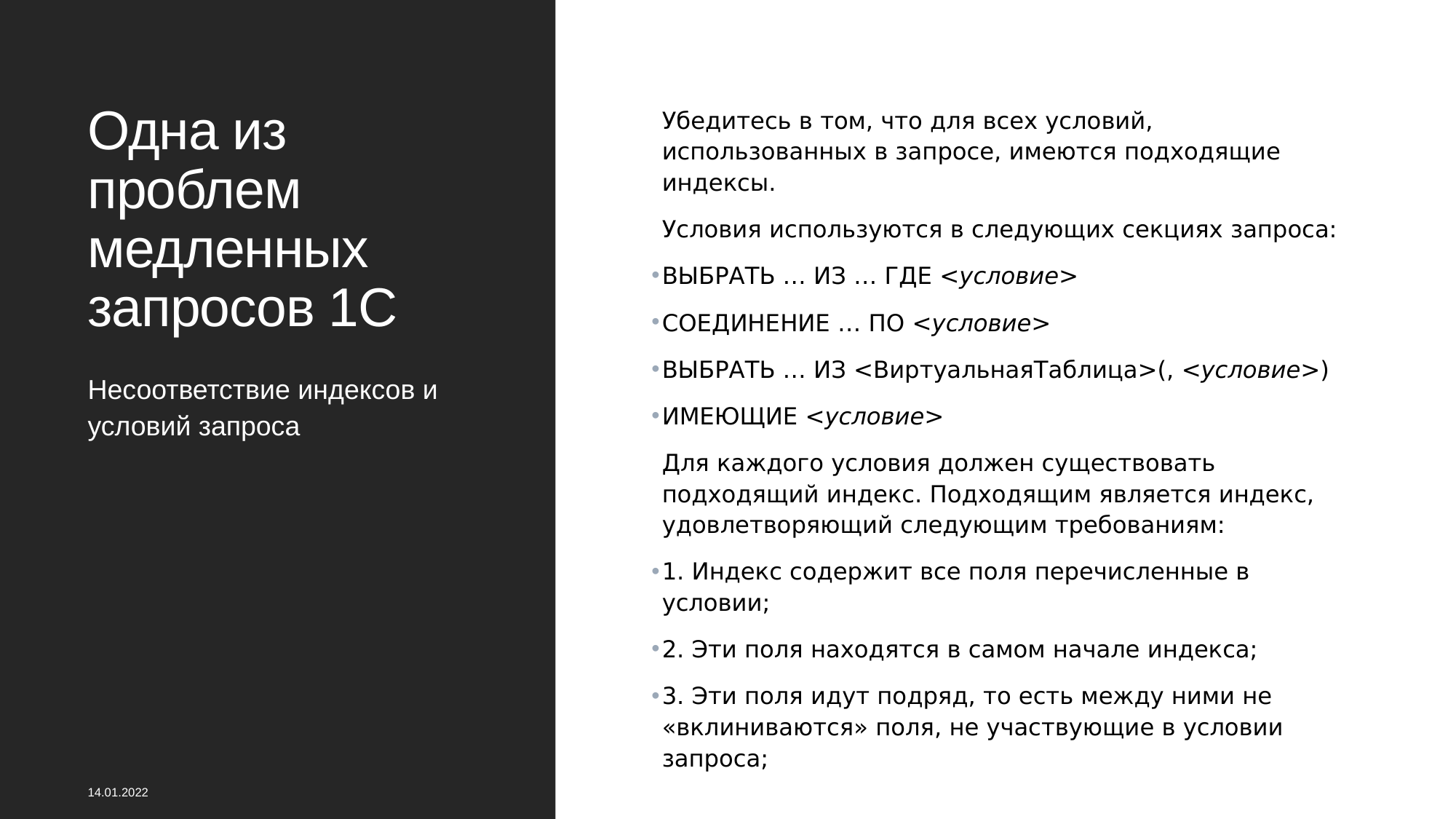

# Одна из проблем медленных запросов 1С
Убедитесь в том, что для всех условий, использованных в запросе, имеются подходящие индексы.
Условия используются в следующих секциях запроса:
ВЫБРАТЬ … ИЗ … ГДЕ <условие>
СОЕДИНЕНИЕ … ПО <условие>
ВЫБРАТЬ … ИЗ <ВиртуальнаяТаблица>(, <условие>)
ИМЕЮЩИЕ <условие>
Для каждого условия должен существовать подходящий индекс. Подходящим является индекс, удовлетворяющий следующим требованиям:
1. Индекс содержит все поля перечисленные в условии;
2. Эти поля находятся в самом начале индекса;
3. Эти поля идут подряд, то есть между ними не «вклиниваются» поля, не участвующие в условии запроса;

Несоответствие индексов и условий запроса
14.01.2022